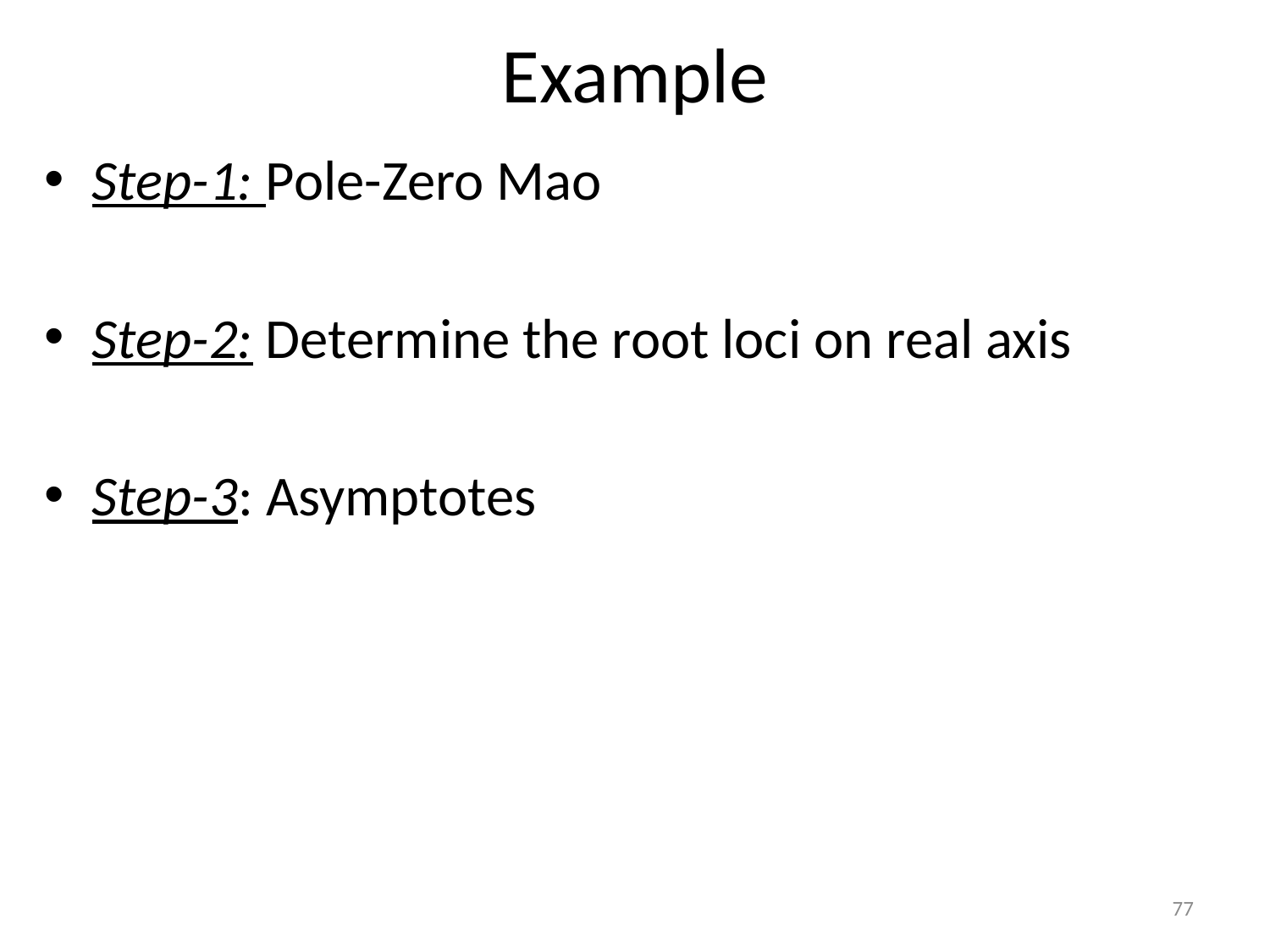

# Example
Step-1: Pole-Zero Mao

Step-2: Determine the root loci on real axis

Step-3: Asymptotes
77